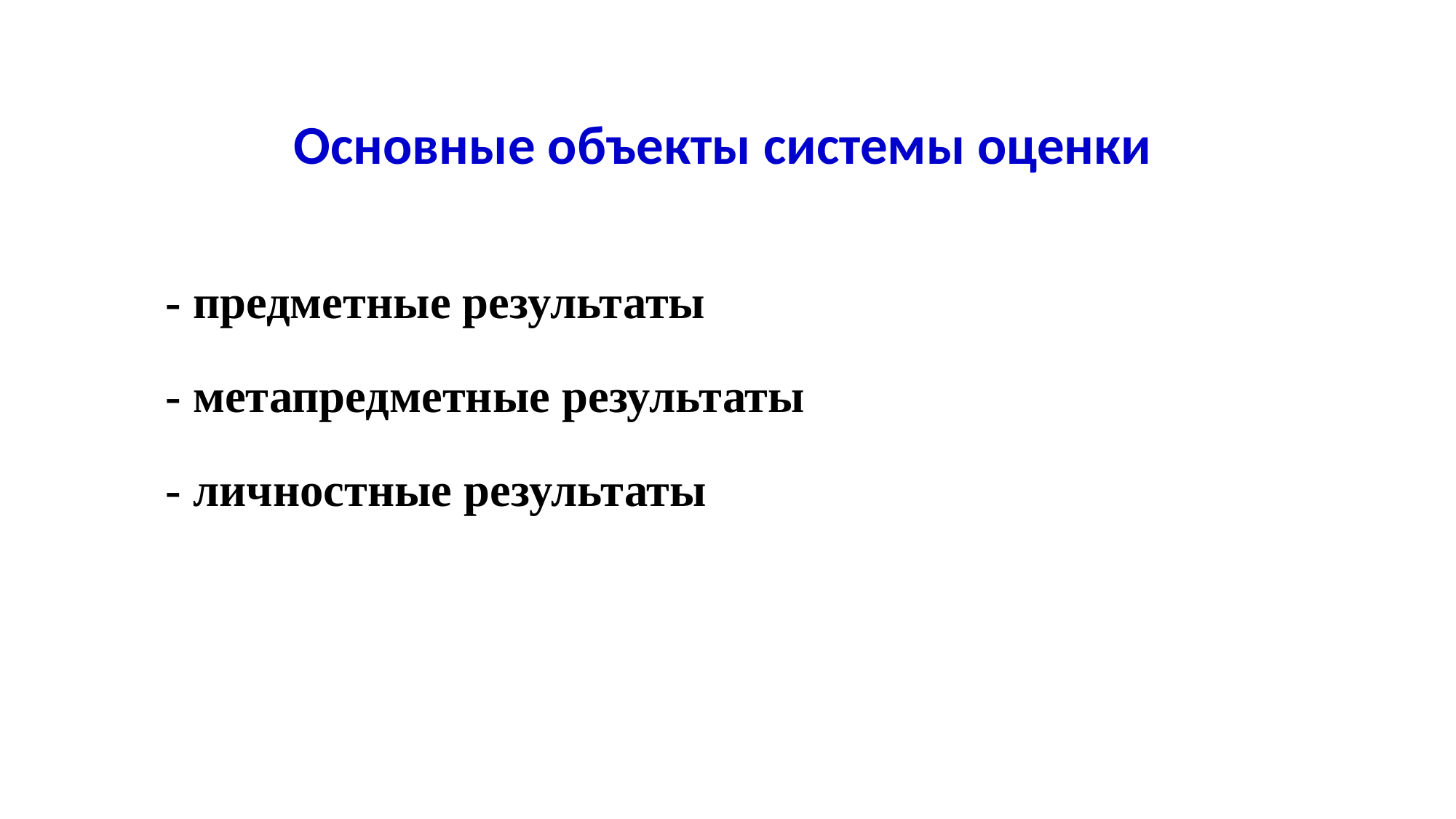

# Основные объекты системы оценки

- предметные результаты
- метапредметные результаты
- личностные результаты